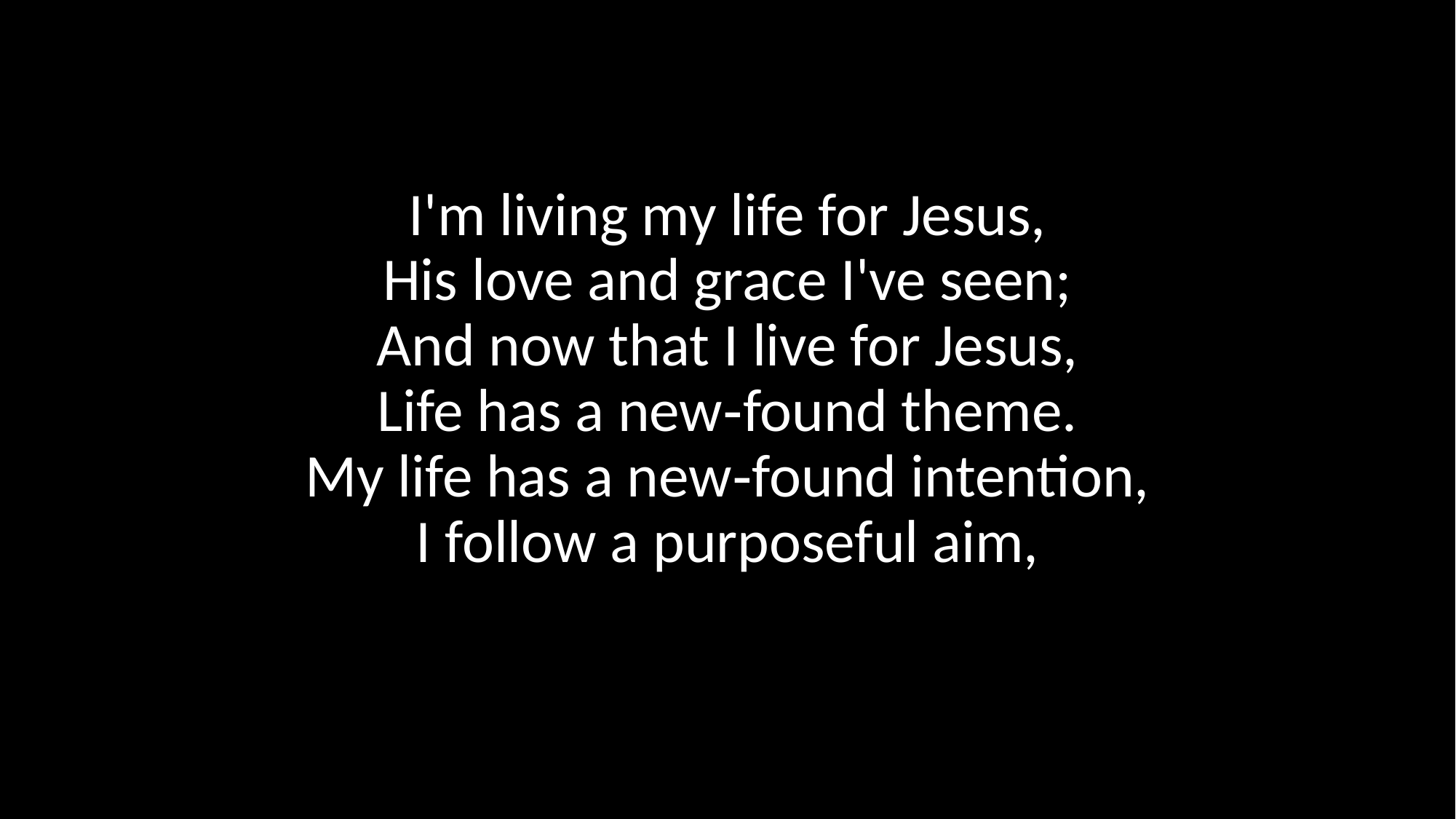

I'm living my life for Jesus,
His love and grace I've seen;
And now that I live for Jesus,
Life has a new‑found theme.
My life has a new‑found intention,
I follow a purposeful aim,